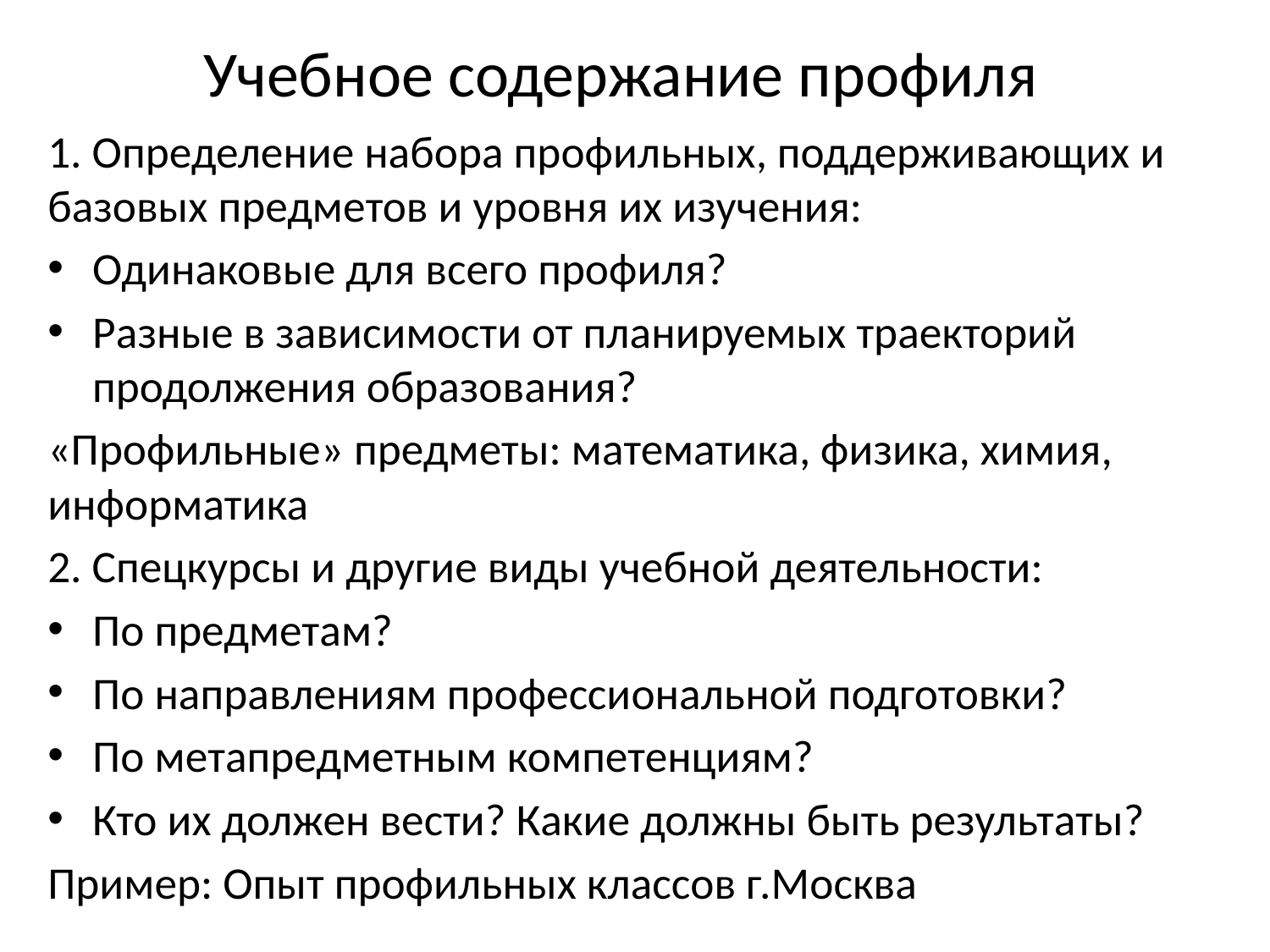

# Учебное содержание профиля
1. Определение набора профильных, поддерживающих и базовых предметов и уровня их изучения:
Одинаковые для всего профиля?
Разные в зависимости от планируемых траекторий продолжения образования?
«Профильные» предметы: математика, физика, химия, информатика
2. Спецкурсы и другие виды учебной деятельности:
По предметам?
По направлениям профессиональной подготовки?
По метапредметным компетенциям?
Кто их должен вести? Какие должны быть результаты?
Пример: Опыт профильных классов г.Москва